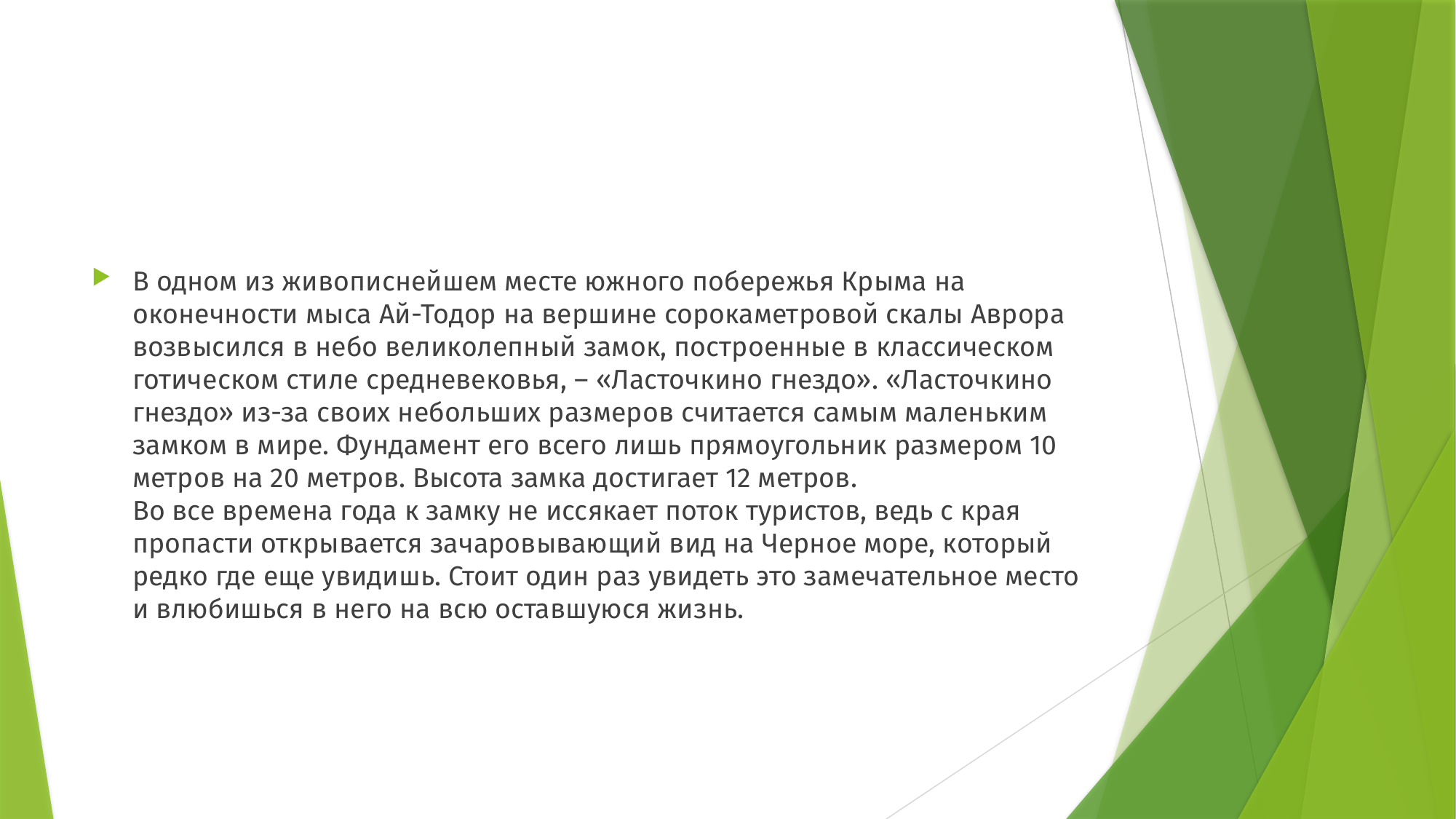

#
В одном из живописнейшем месте южного побережья Крыма на оконечности мыса Ай-Тодор на вершине сорокаметровой скалы Аврора возвысился в небо великолепный замок, построенные в классическом готическом стиле средневековья, – «Ласточкино гнездо». «Ласточкино гнездо» из-за своих небольших размеров считается самым маленьким замком в мире. Фундамент его всего лишь прямоугольник размером 10 метров на 20 метров. Высота замка достигает 12 метров.
Во все времена года к замку не иссякает поток туристов, ведь с края пропасти открывается зачаровывающий вид на Черное море, который редко где еще увидишь. Стоит один раз увидеть это замечательное место и влюбишься в него на всю оставшуюся жизнь.